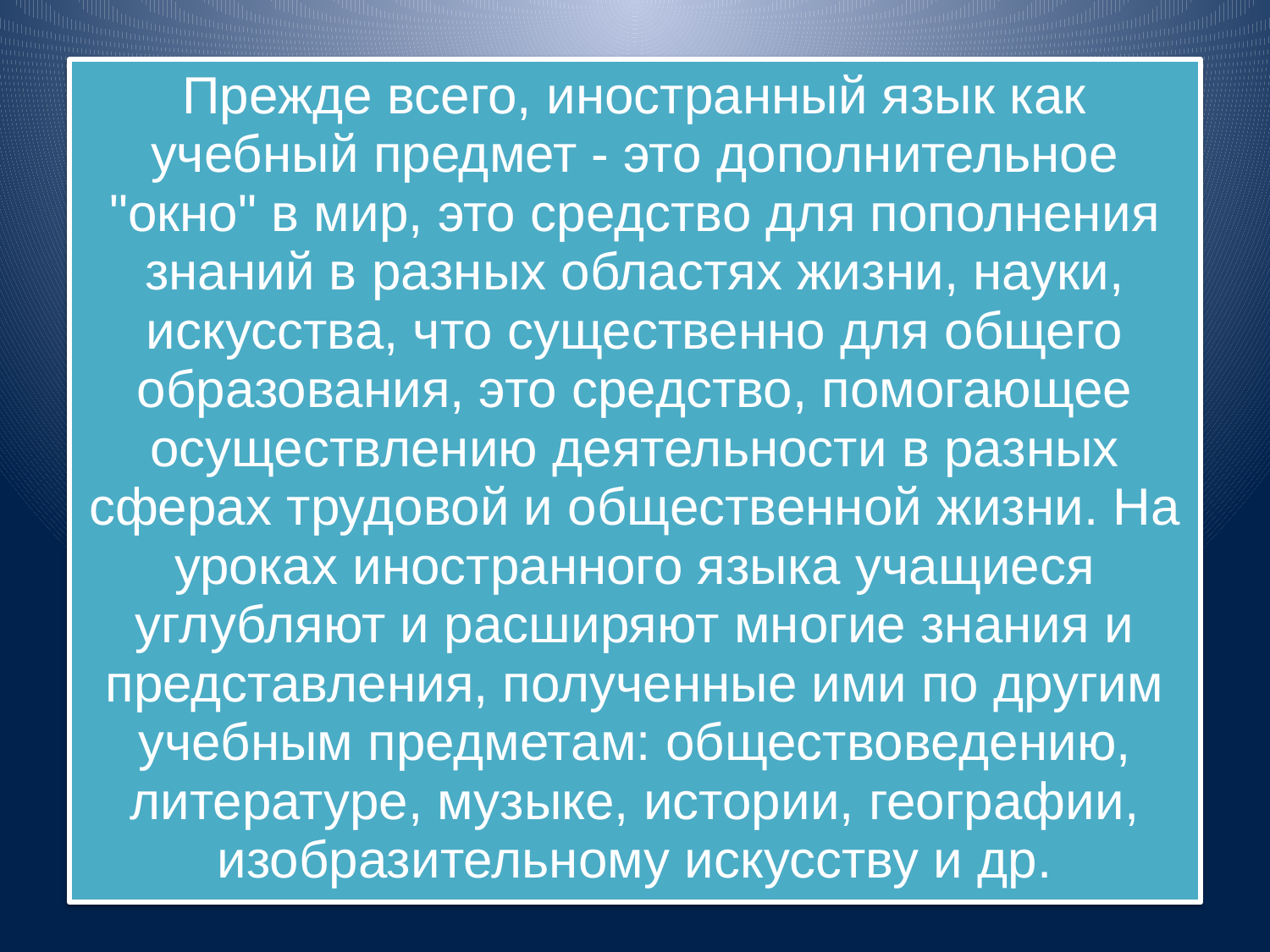

Прежде всего, иностранный язык как учебный предмет - это дополнительное "окно" в мир, это средство для пополнения знаний в разных областях жизни, науки, искусства, что существенно для общего образования, это средство, помогающее осуществлению деятельности в разных сферах трудовой и общественной жизни. На уроках иностранного языка учащиеся углубляют и расширяют многие знания и представления, полученные ими по другим учебным предметам: обществоведению, литературе, музыке, истории, географии, изобразительному искусству и др.